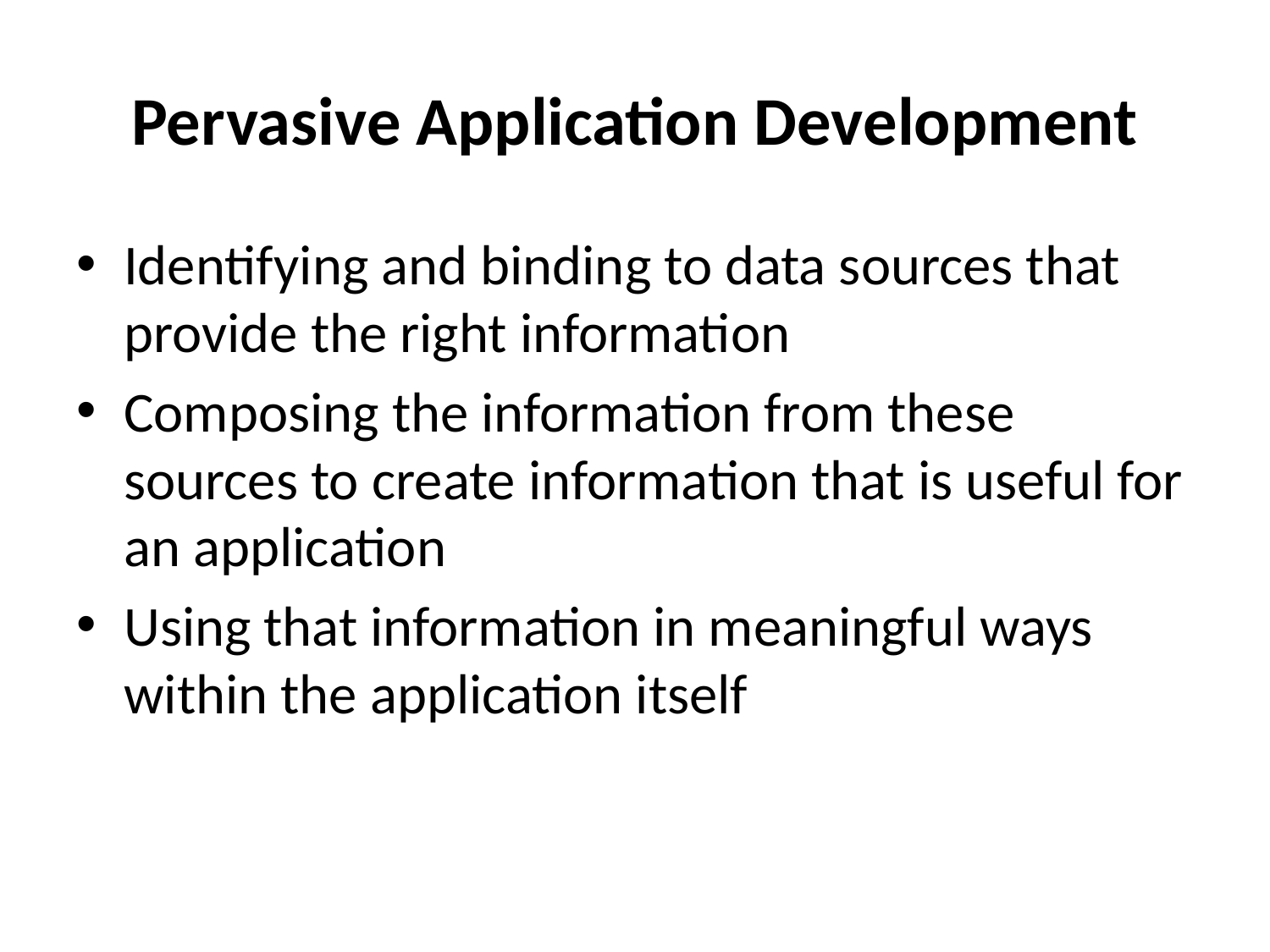

# Pervasive Application Development
Identifying and binding to data sources that provide the right information
Composing the information from these sources to create information that is useful for an application
Using that information in meaningful ways within the application itself